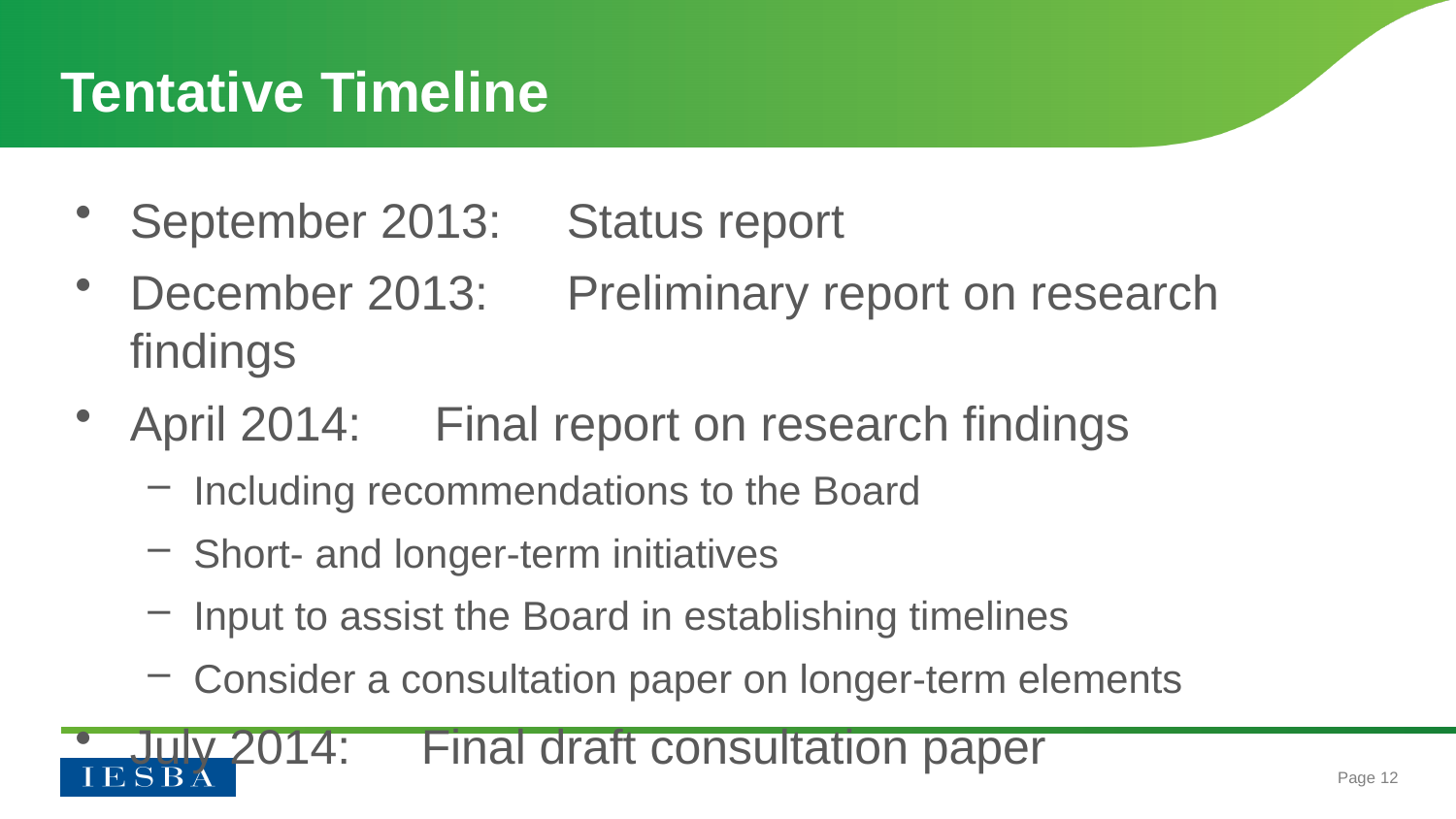

# Tentative Timeline
September 2013:	Status report
December 2013:	Preliminary report on research findings
April 2014:	 Final report on research findings
Including recommendations to the Board
Short- and longer-term initiatives
Input to assist the Board in establishing timelines
Consider a consultation paper on longer-term elements
July 2014:	Final draft consultation paper